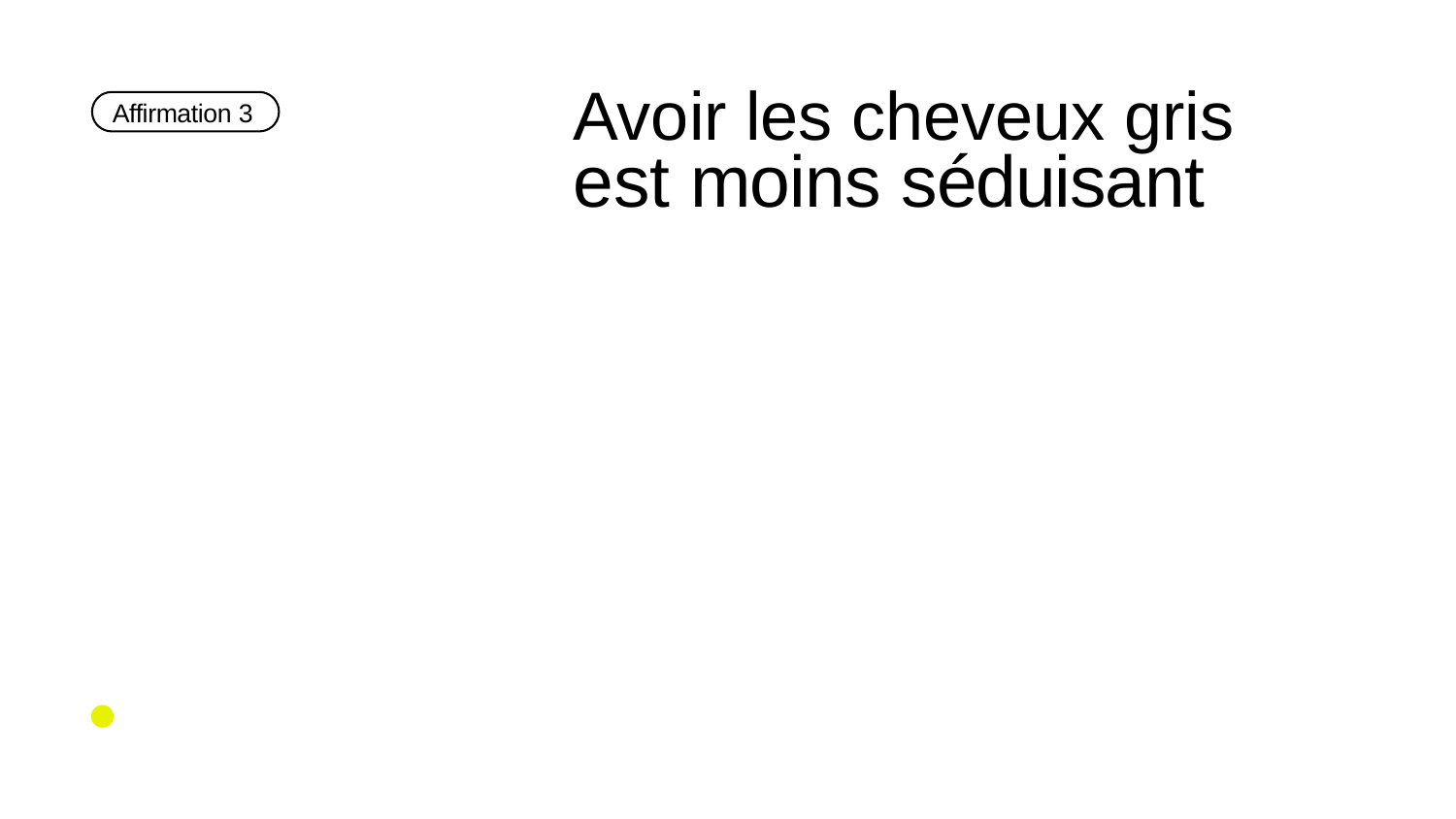

Avoir les cheveux gris
est moins séduisant

Affirmation 3